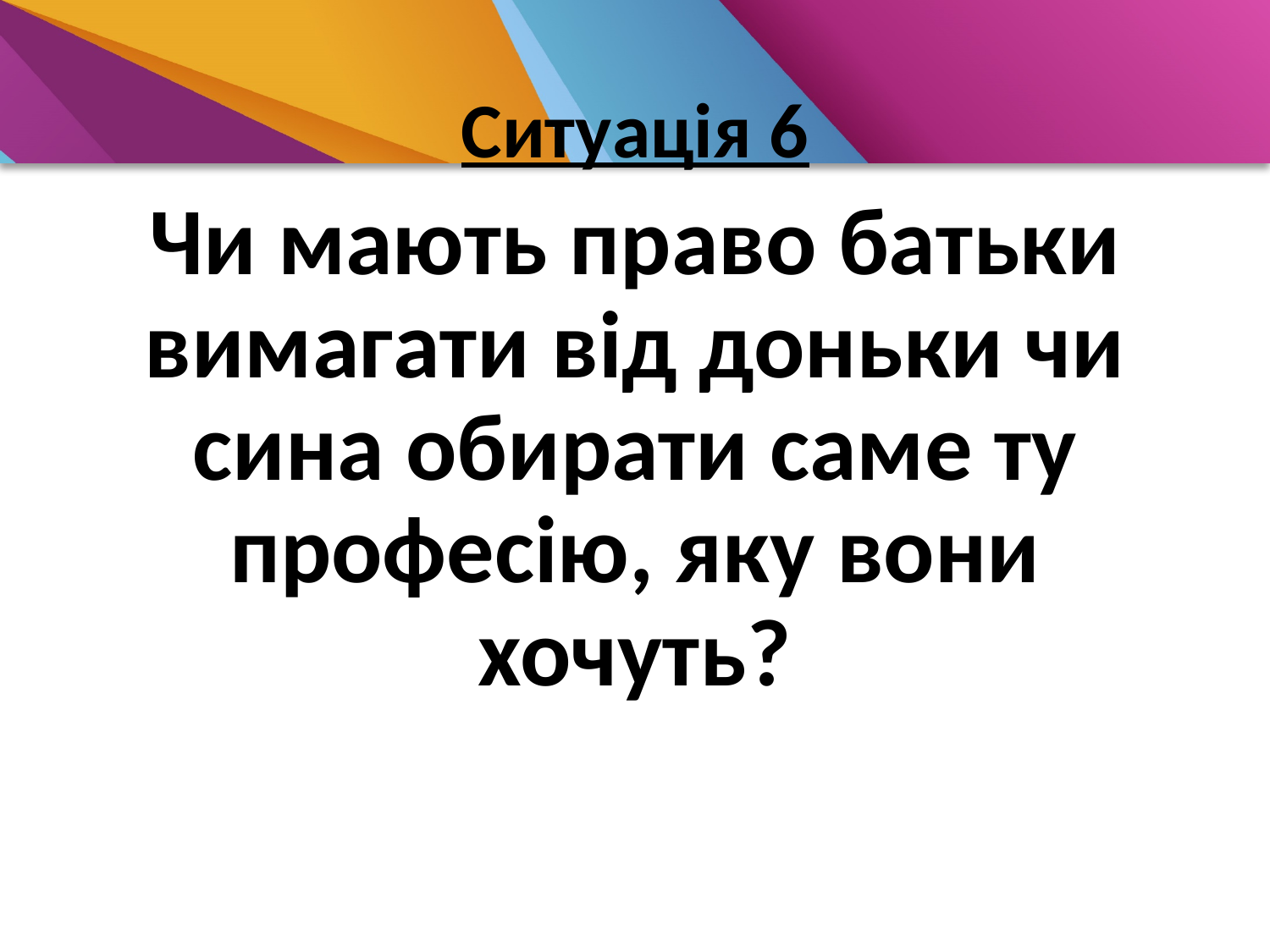

Ситуація 6
Чи мають право батьки вимагати від доньки чи сина обирати саме ту професію, яку вони хочуть?